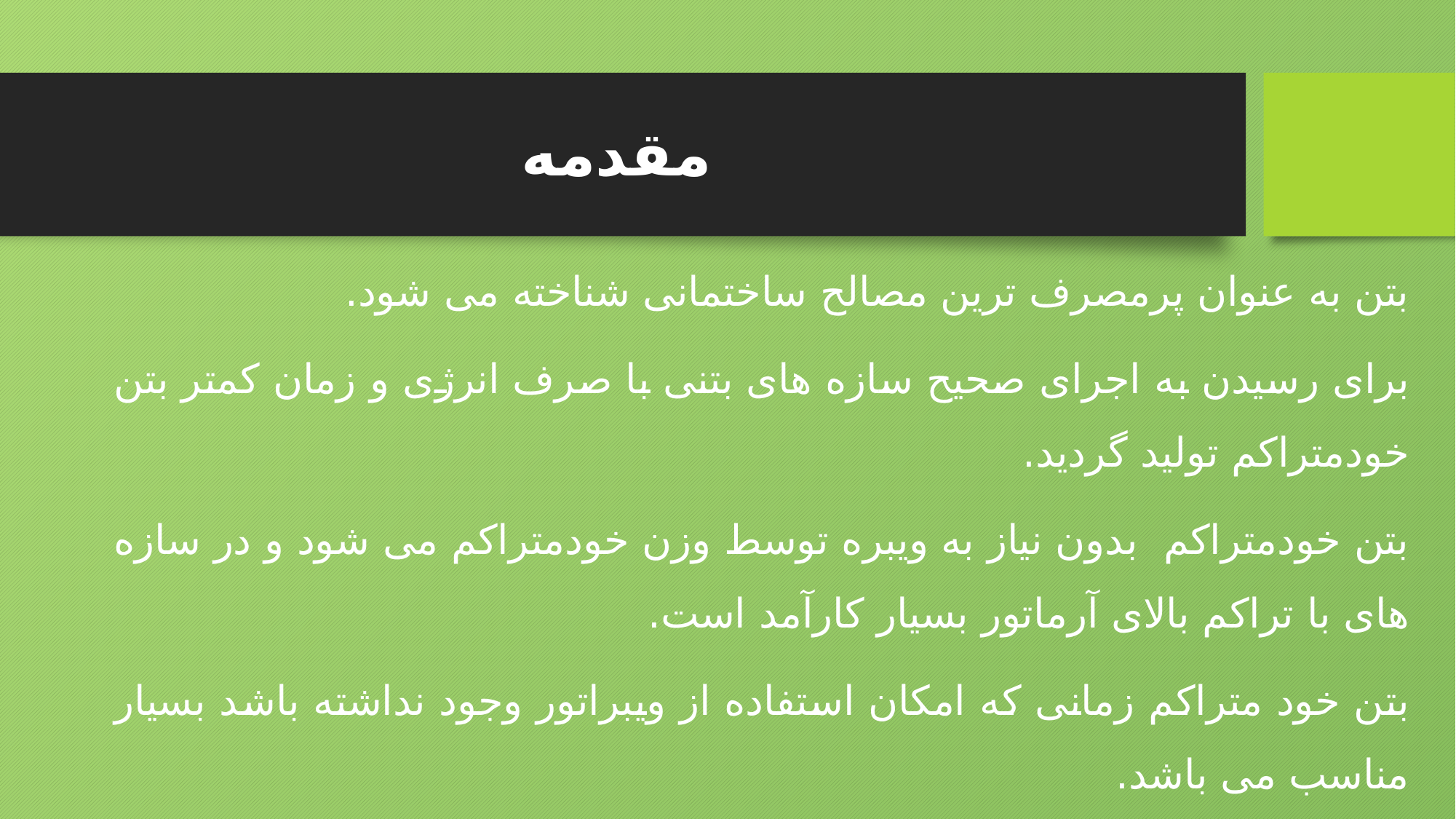

# مقدمه
بتن به عنوان پرمصرف ترین مصالح ساختمانی شناخته می شود.
برای رسیدن به اجرای صحیح سازه های بتنی با صرف انرژی و زمان کمتر بتن خودمتراکم تولید گردید.
بتن خودمتراکم  بدون نیاز به ویبره توسط وزن خودمتراکم می شود و در سازه های با تراکم بالای آرماتور بسیار کارآمد است.
بتن خود متراکم زمانی که امکان استفاده از ویبراتور وجود نداشته باشد بسیار مناسب می باشد.